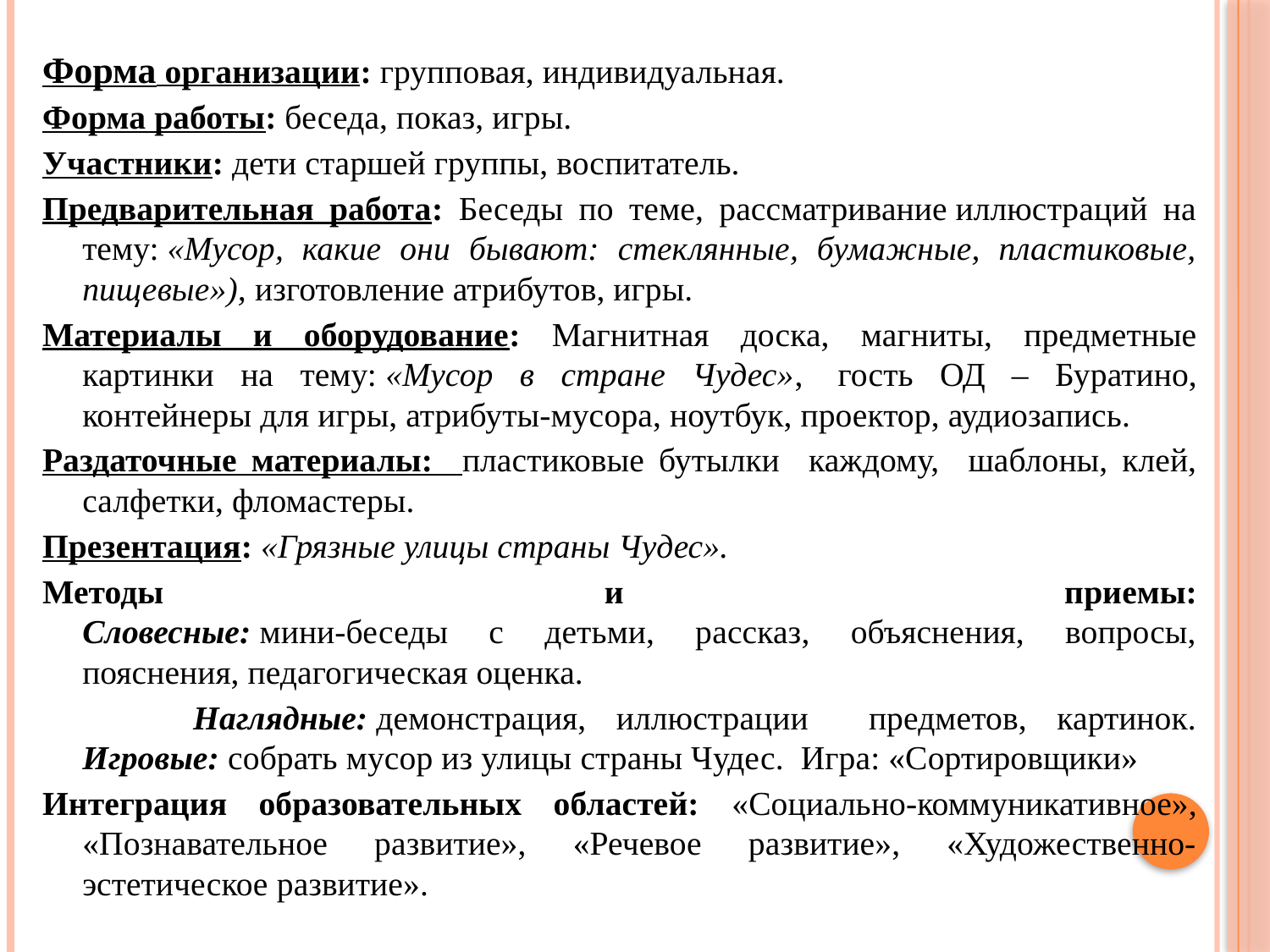

Форма организации: групповая, индивидуальная.
Форма работы: беседа, показ, игры.
Участники: дети старшей группы, воспитатель.
Предварительная работа: Беседы по теме, рассматривание иллюстраций на тему: «Мусор, какие они бывают: стеклянные, бумажные, пластиковые, пищевые»), изготовление атрибутов, игры.
Материалы и оборудование: Магнитная доска, магниты, предметные картинки на тему: «Мусор в стране Чудес»,  гость ОД – Буратино, контейнеры для игры, атрибуты-мусора, ноутбук, проектор, аудиозапись.
Раздаточные материалы:  пластиковые бутылки  каждому,  шаблоны, клей, салфетки, фломастеры.
Презентация: «Грязные улицы страны Чудес».
Методы и приемы:
Словесные: мини-беседы с детьми, рассказ, объяснения, вопросы, пояснения, педагогическая оценка.
     Наглядные: демонстрация, иллюстрации  предметов, картинок.
Игровые: собрать мусор из улицы страны Чудес.  Игра: «Сортировщики»
Интеграция образовательных областей: «Социально-коммуникативное», «Познавательное развитие», «Речевое развитие», «Художественно-эстетическое развитие».